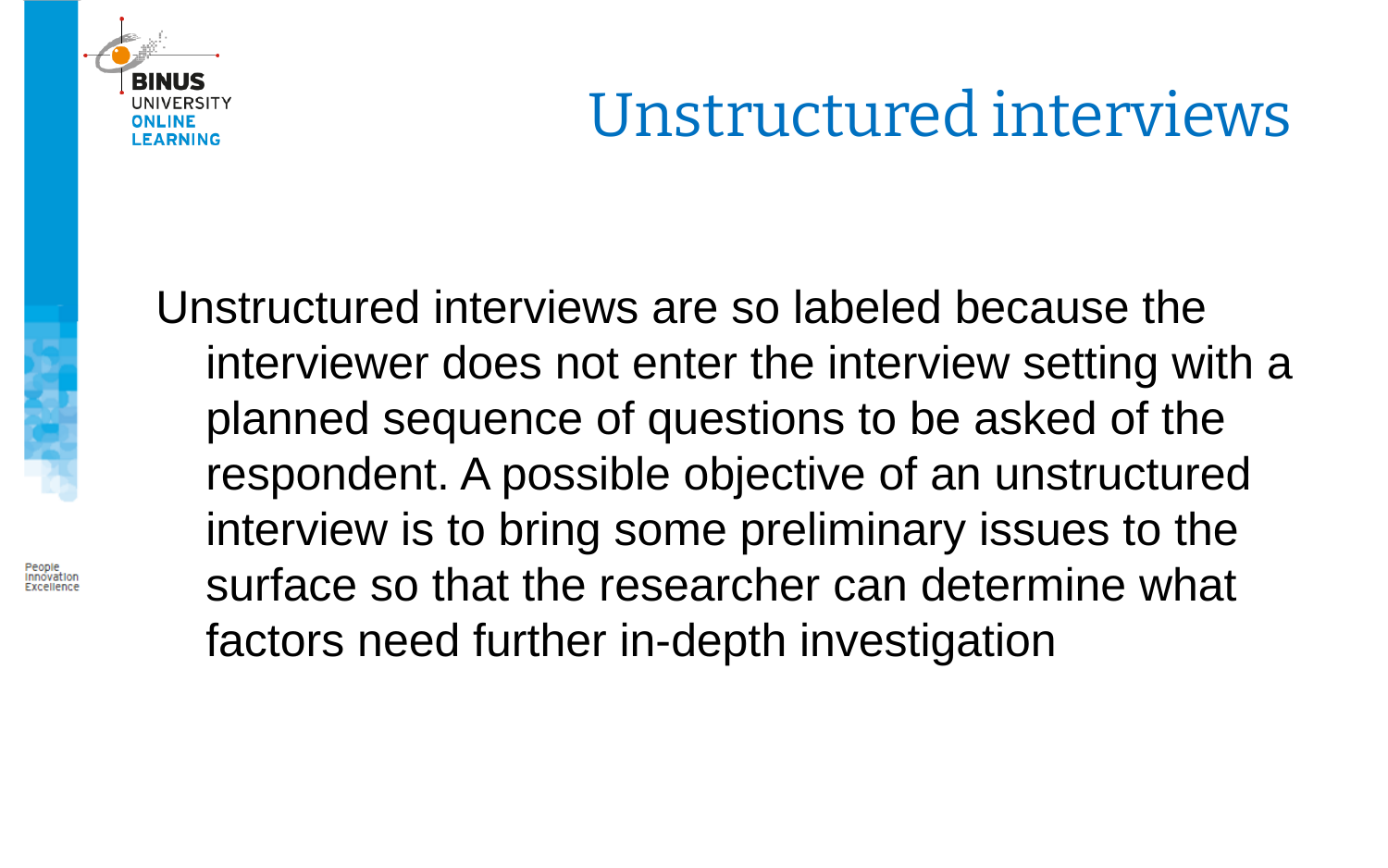

# Unstructured interviews
Unstructured interviews are so labeled because the interviewer does not enter the interview setting with a planned sequence of questions to be asked of the respondent. A possible objective of an unstructured interview is to bring some preliminary issues to the surface so that the researcher can determine what factors need further in‐depth investigation